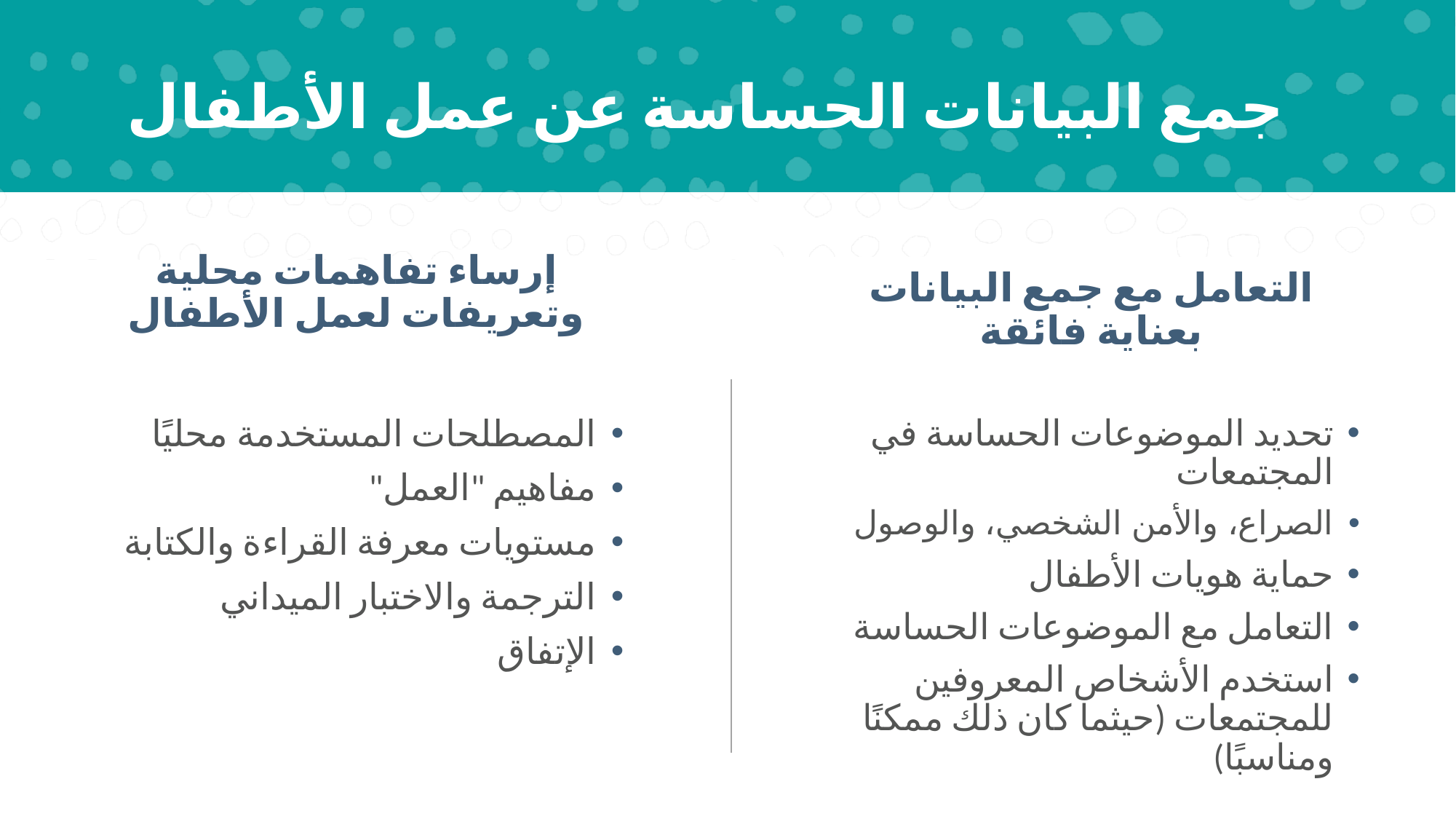

# جمع البيانات الحساسة عن عمل الأطفال
إرساء تفاهمات محلية وتعريفات لعمل الأطفال
التعامل مع جمع البيانات بعناية فائقة
تحديد الموضوعات الحساسة في المجتمعات
الصراع، والأمن الشخصي، والوصول
حماية هويات الأطفال
التعامل مع الموضوعات الحساسة
استخدم الأشخاص المعروفين للمجتمعات (حيثما كان ذلك ممكنًا ومناسبًا)

المصطلحات المستخدمة محليًا
مفاهيم "العمل"
مستويات معرفة القراءة والكتابة
الترجمة والاختبار الميداني
الإتفاق